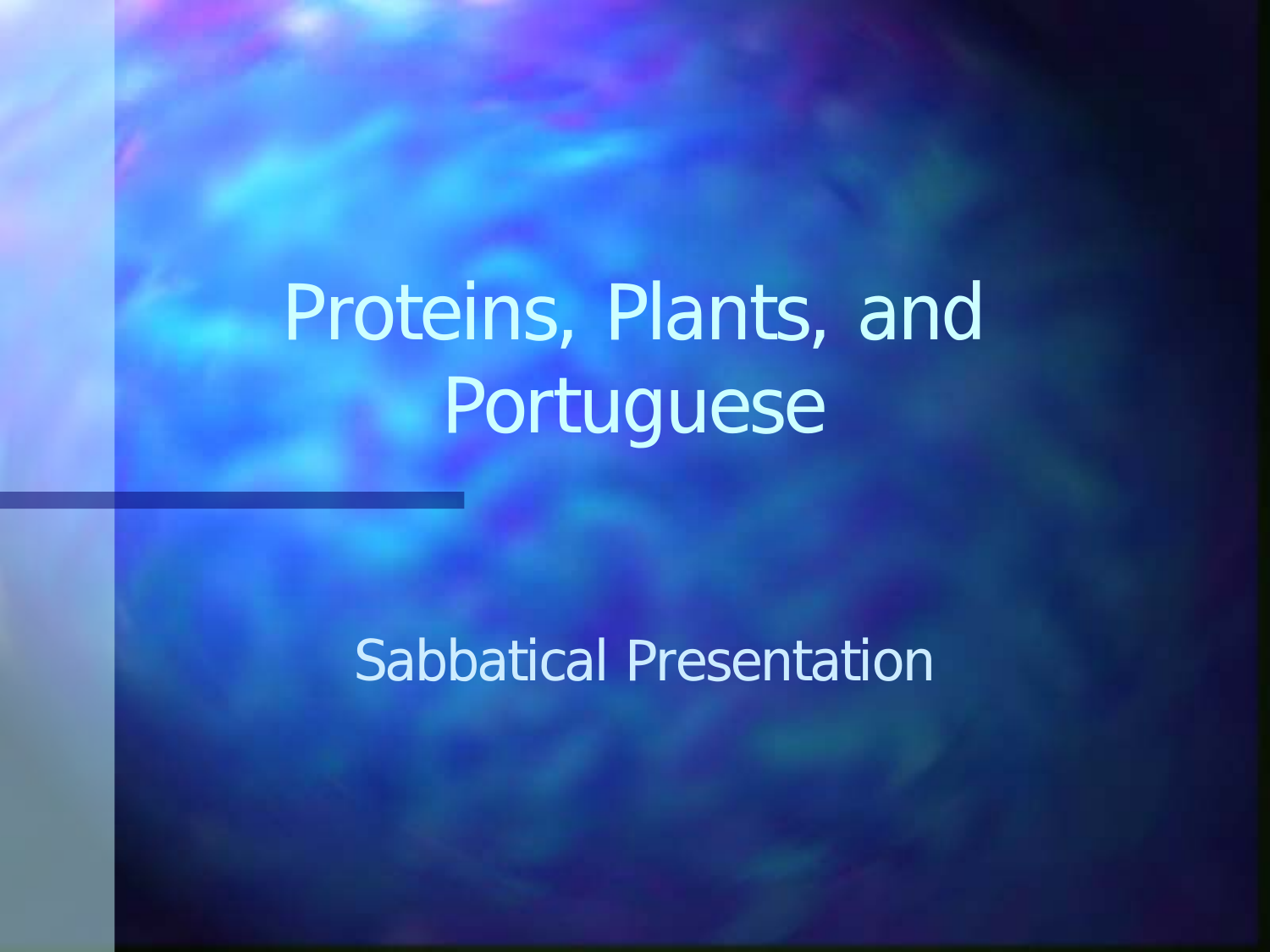

# Proteins, Plants, and Portuguese

Sabbatical Presentation